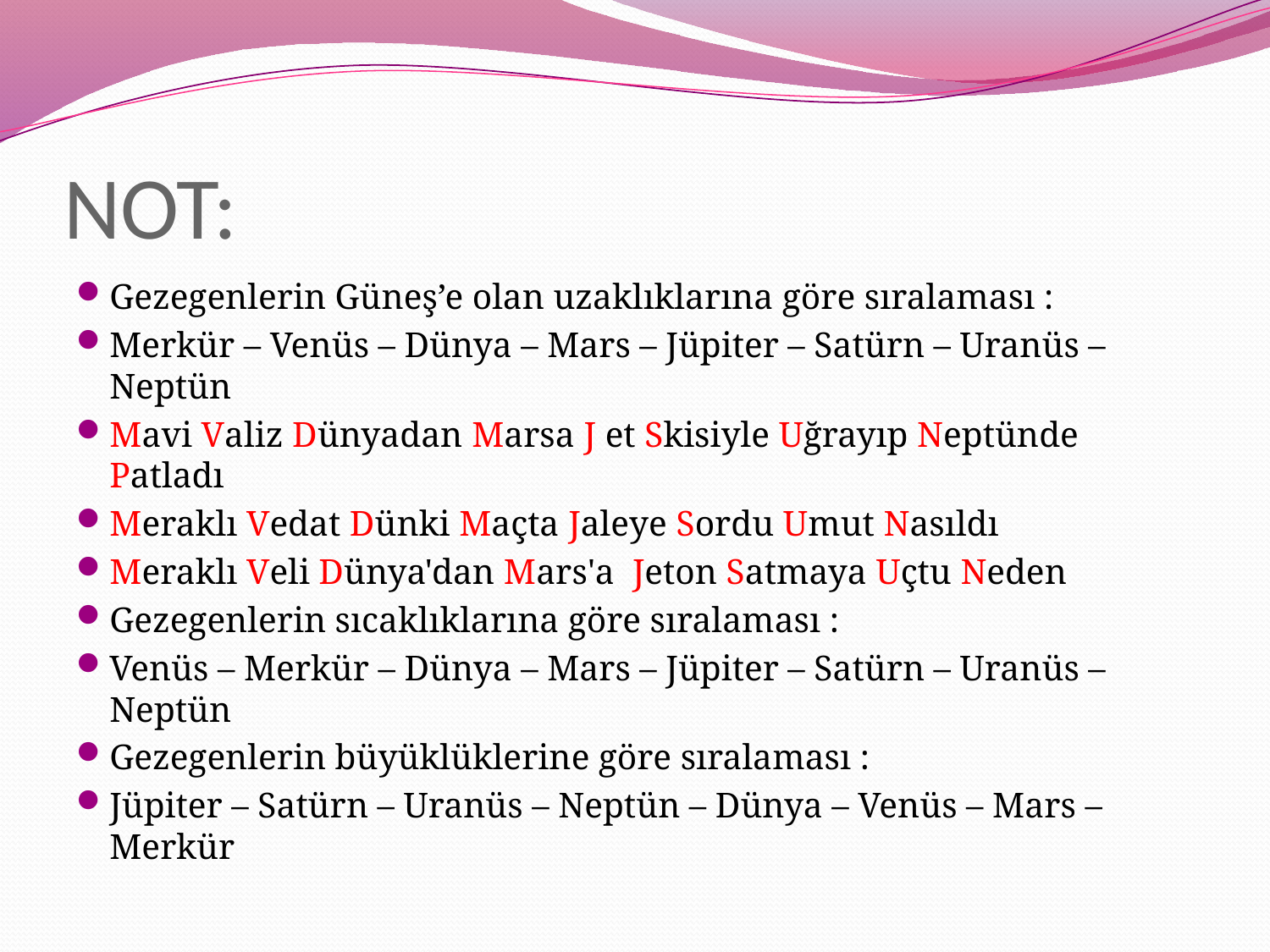

# NOT:
Gezegenlerin Güneş’e olan uzaklıklarına göre sıralaması :
Merkür – Venüs – Dünya – Mars – Jüpiter – Satürn – Uranüs – Neptün
Mavi Valiz Dünyadan Marsa J et Skisiyle Uğrayıp Neptünde Patladı
Meraklı Vedat Dünki Maçta Jaleye Sordu Umut Nasıldı
Meraklı Veli Dünya'dan Mars'a  Jeton Satmaya Uçtu Neden
Gezegenlerin sıcaklıklarına göre sıralaması :
Venüs – Merkür – Dünya – Mars – Jüpiter – Satürn – Uranüs – Neptün
Gezegenlerin büyüklüklerine göre sıralaması :
Jüpiter – Satürn – Uranüs – Neptün – Dünya – Venüs – Mars – Merkür